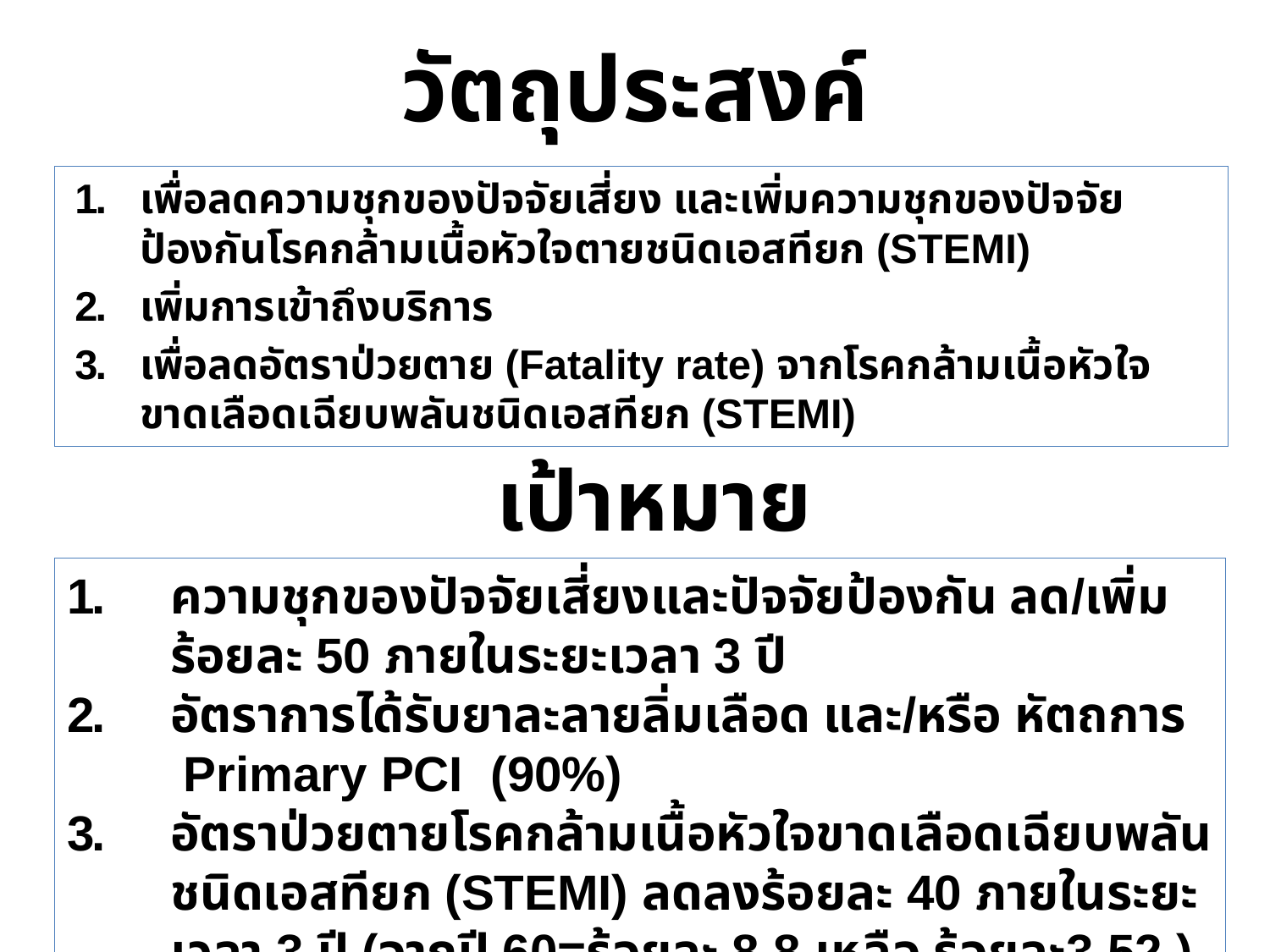

# วัตถุประสงค์
เพื่อลดความชุกของปัจจัยเสี่ยง และเพิ่มความชุกของปัจจัยป้องกันโรคกล้ามเนื้อหัวใจตายชนิดเอสทียก (STEMI)
เพิ่มการเข้าถึงบริการ
เพื่อลดอัตราป่วยตาย (Fatality rate) จากโรคกล้ามเนื้อหัวใจขาดเลือดเฉียบพลันชนิดเอสทียก (STEMI)

เป้าหมาย
ความชุกของปัจจัยเสี่ยงและปัจจัยป้องกัน ลด/เพิ่มร้อยละ 50 ภายในระยะเวลา 3 ปี
อัตราการได้รับยาละลายลิ่มเลือด และ/หรือ หัตถการ Primary PCI  (90%)
อัตราป่วยตายโรคกล้ามเนื้อหัวใจขาดเลือดเฉียบพลันชนิดเอสทียก (STEMI) ลดลงร้อยละ 40 ภายในระยะเวลา 3 ปี (จากปี 60=ร้อยละ 8.8 เหลือ ร้อยละ3.52 )